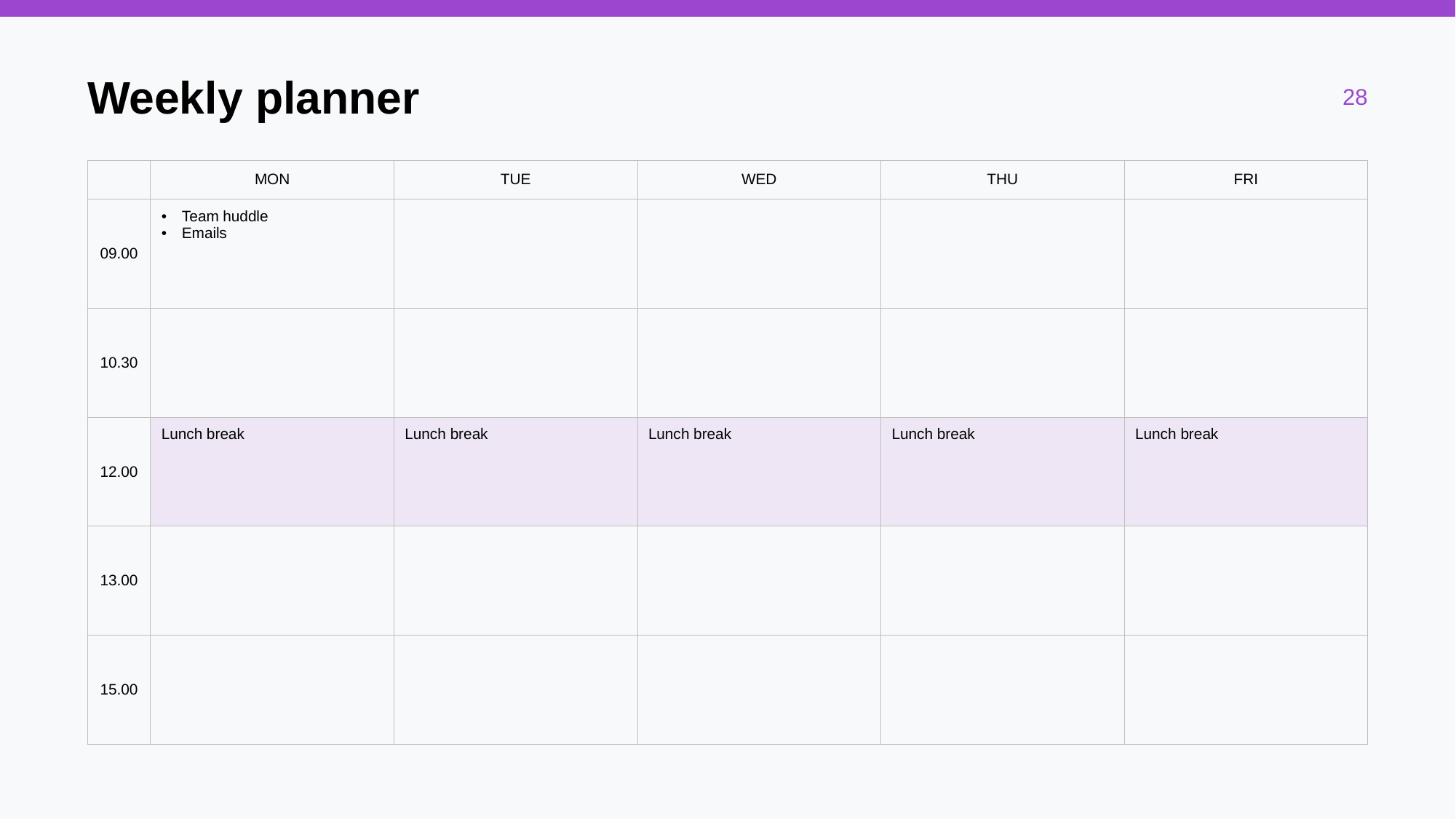

# Weekly planner
|  | MON | TUE | WED | THU | FRI |
| --- | --- | --- | --- | --- | --- |
| 09.00 | Team huddle Emails |  |  |  |  |
| 10.30 |  |  |  |  |  |
| 12.00 | Lunch break | Lunch break | Lunch break | Lunch break | Lunch break |
| 13.00 |  |  |  |  |  |
| 15.00 |  |  |  |  |  |